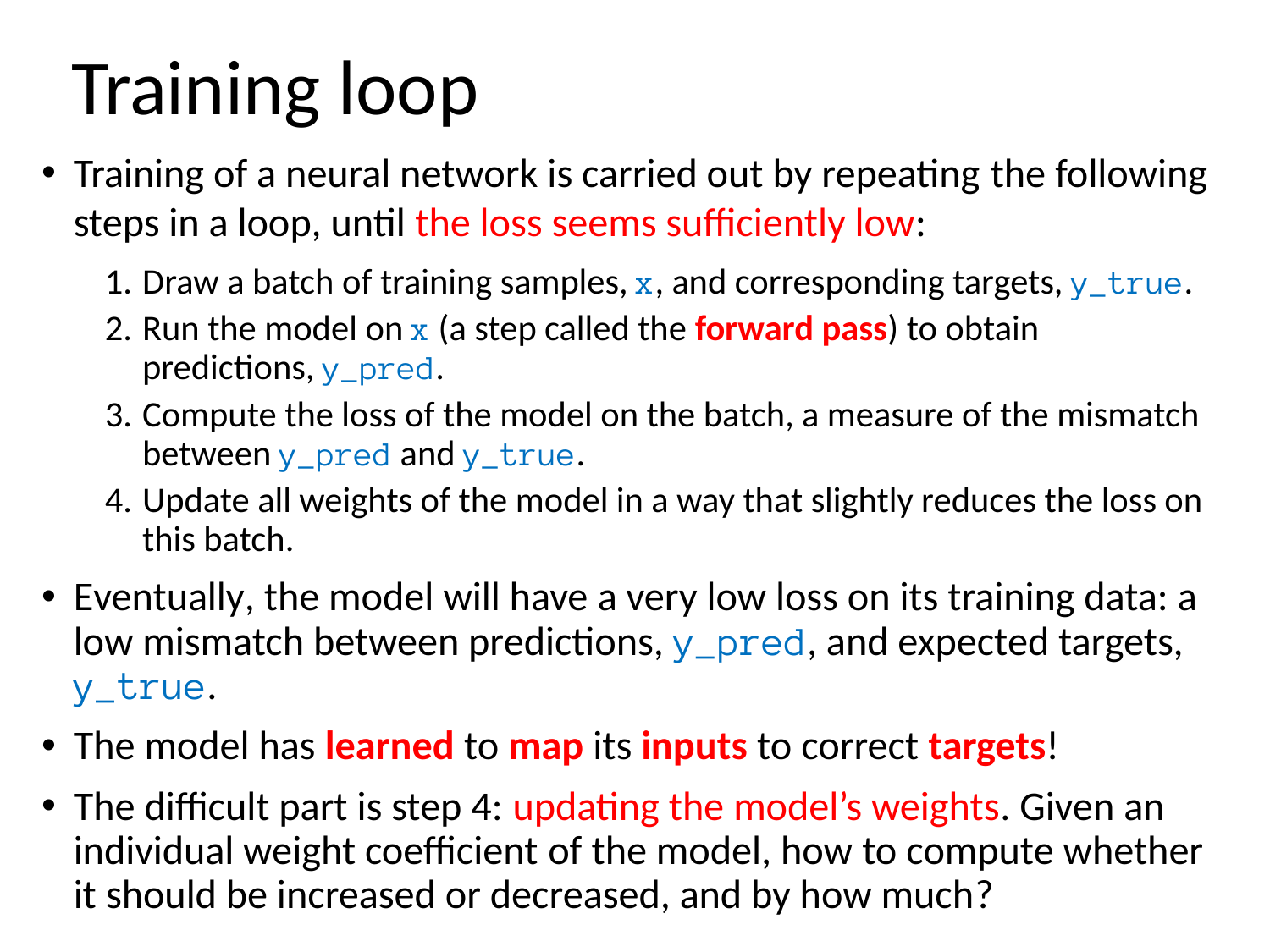

# Training loop
Training of a neural network is carried out by repeating the following steps in a loop, until the loss seems sufficiently low:
Draw a batch of training samples, x, and corresponding targets, y_true.
Run the model on x (a step called the forward pass) to obtain predictions, y_pred.
Compute the loss of the model on the batch, a measure of the mismatch between y_pred and y_true.
Update all weights of the model in a way that slightly reduces the loss on this batch.
Eventually, the model will have a very low loss on its training data: a low mismatch between predictions, y_pred, and expected targets, y_true.
The model has learned to map its inputs to correct targets!
The difficult part is step 4: updating the model’s weights. Given an individual weight coefficient of the model, how to compute whether it should be increased or decreased, and by how much?